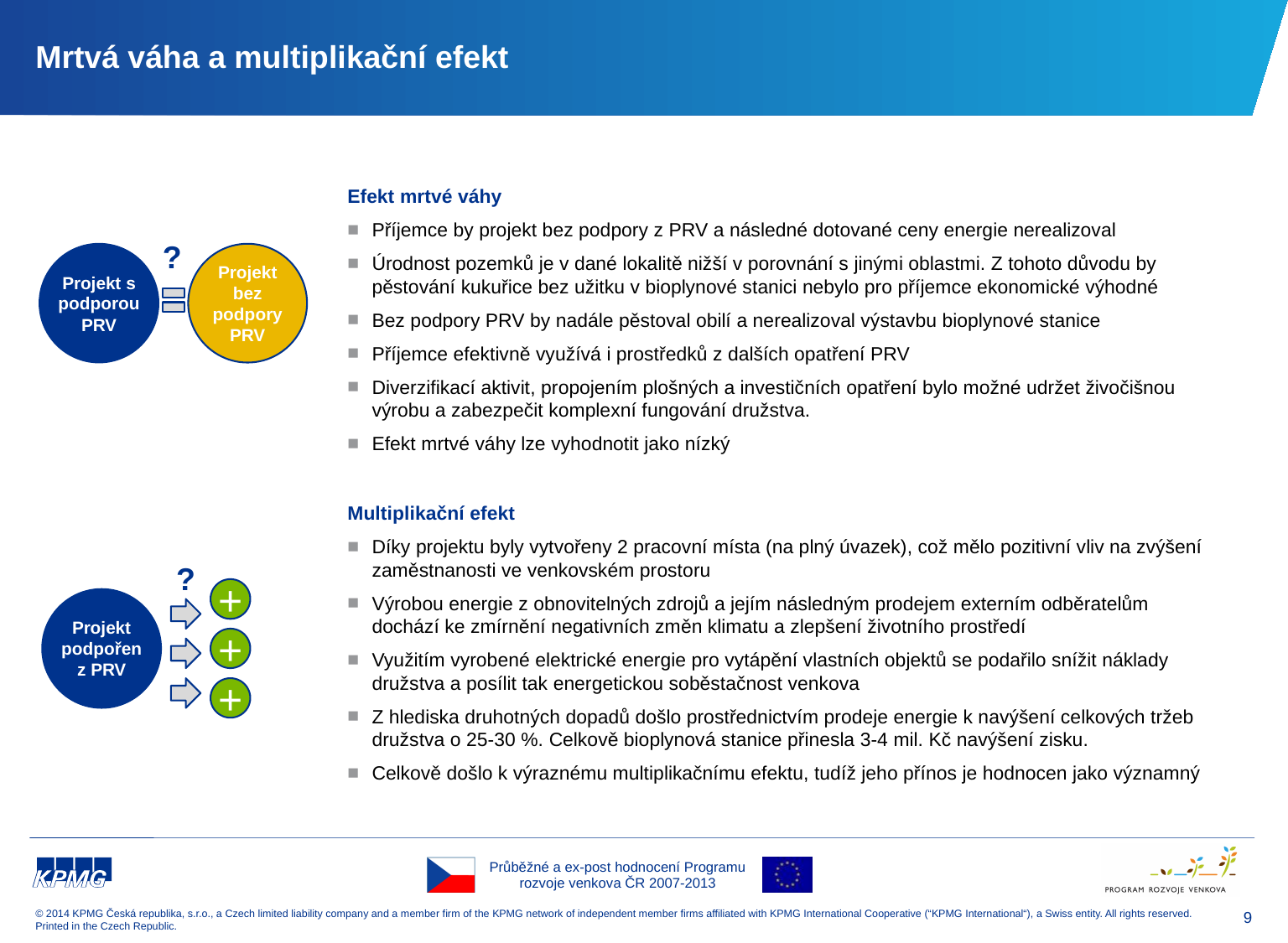

# Mrtvá váha a multiplikační efekt
Efekt mrtvé váhy
Příjemce by projekt bez podpory z PRV a následné dotované ceny energie nerealizoval
Úrodnost pozemků je v dané lokalitě nižší v porovnání s jinými oblastmi. Z tohoto důvodu by pěstování kukuřice bez užitku v bioplynové stanici nebylo pro příjemce ekonomické výhodné
Bez podpory PRV by nadále pěstoval obilí a nerealizoval výstavbu bioplynové stanice
Příjemce efektivně využívá i prostředků z dalších opatření PRV
Diverzifikací aktivit, propojením plošných a investičních opatření bylo možné udržet živočišnou výrobu a zabezpečit komplexní fungování družstva.
Efekt mrtvé váhy lze vyhodnotit jako nízký
?
Projekt bez podpory PRV
Projekt s podporou PRV

Multiplikační efekt
Díky projektu byly vytvořeny 2 pracovní místa (na plný úvazek), což mělo pozitivní vliv na zvýšení zaměstnanosti ve venkovském prostoru
Výrobou energie z obnovitelných zdrojů a jejím následným prodejem externím odběratelům dochází ke zmírnění negativních změn klimatu a zlepšení životního prostředí
Využitím vyrobené elektrické energie pro vytápění vlastních objektů se podařilo snížit náklady družstva a posílit tak energetickou soběstačnost venkova
Z hlediska druhotných dopadů došlo prostřednictvím prodeje energie k navýšení celkových tržeb družstva o 25-30 %. Celkově bioplynová stanice přinesla 3-4 mil. Kč navýšení zisku.
Celkově došlo k výraznému multiplikačnímu efektu, tudíž jeho přínos je hodnocen jako významný
?
+
Projekt podpořen z PRV

+

+